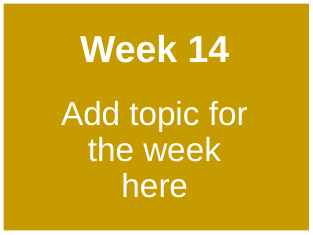

Week 14
Add topic for the week
here